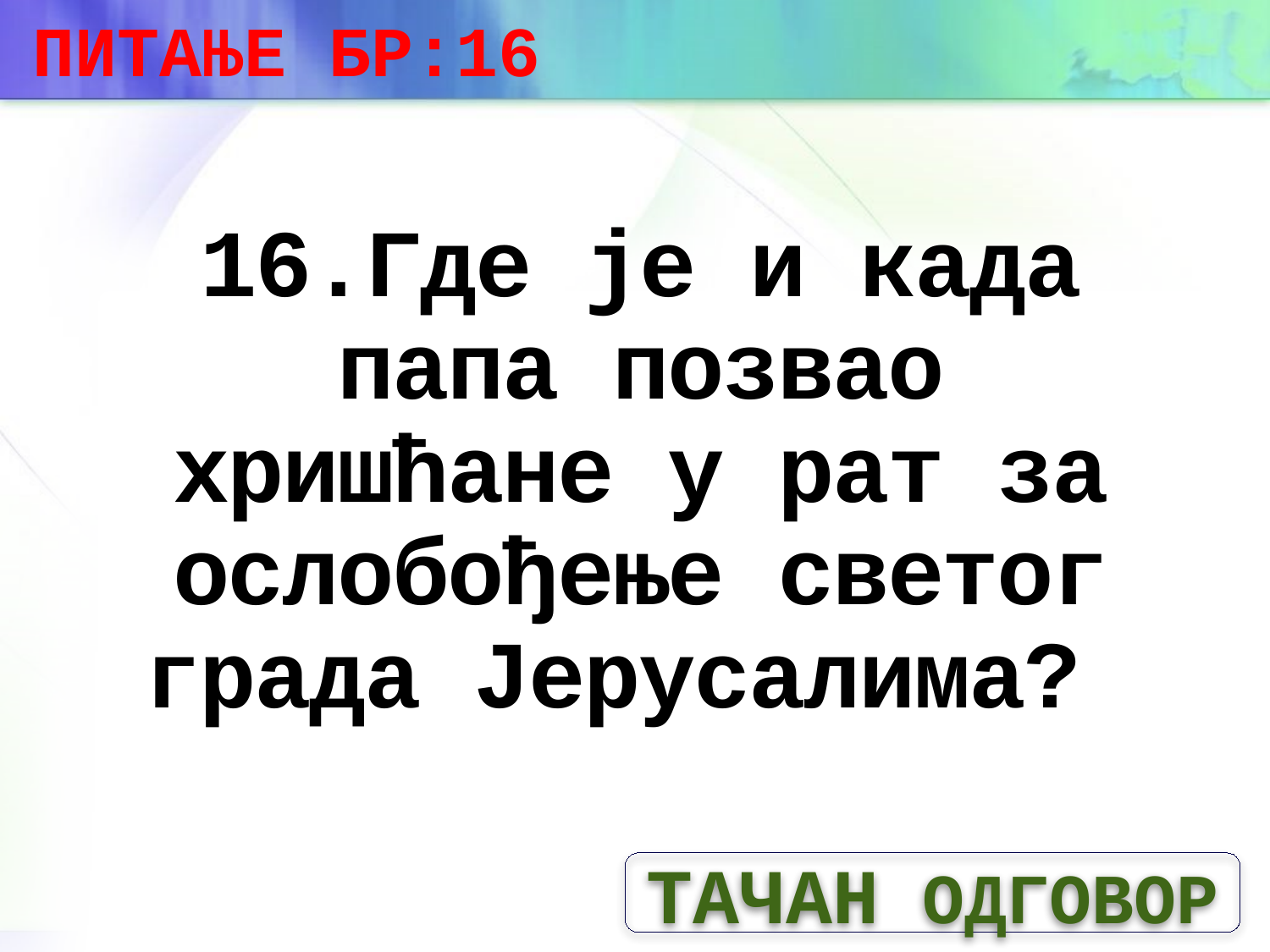

ПИТАЊЕ БР:16
# 16.Где је и када папа позвао хришћане у рат за ослобођење светог града Јерусалима?
ТАЧАН ОДГОВОР